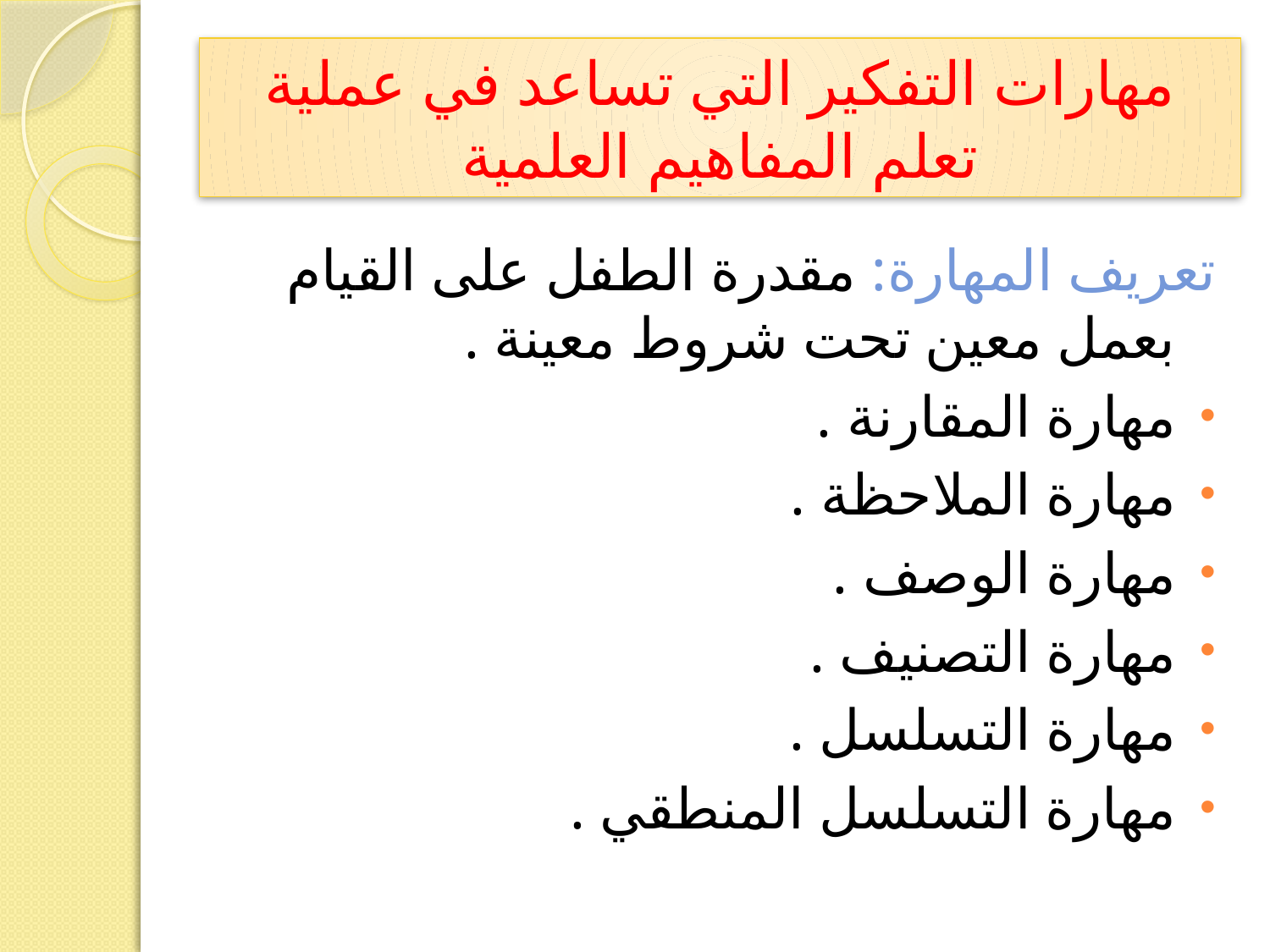

# مهارات التفكير التي تساعد في عملية تعلم المفاهيم العلمية
تعريف المهارة: مقدرة الطفل على القيام بعمل معين تحت شروط معينة .
مهارة المقارنة .
مهارة الملاحظة .
مهارة الوصف .
مهارة التصنيف .
مهارة التسلسل .
مهارة التسلسل المنطقي .